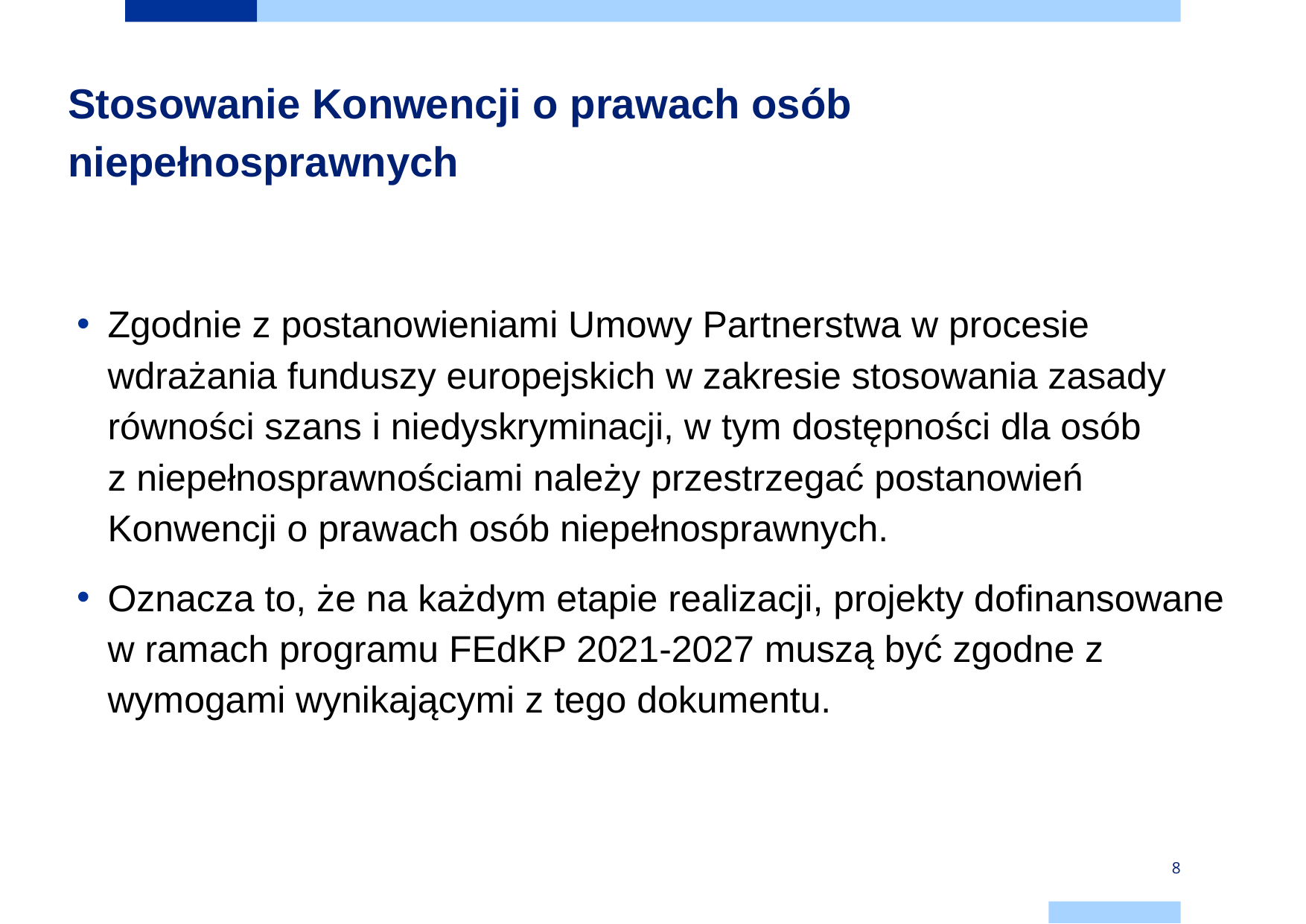

# Stosowanie Konwencji o prawach osób niepełnosprawnych
Zgodnie z postanowieniami Umowy Partnerstwa w procesie wdrażania funduszy europejskich w zakresie stosowania zasady równości szans i niedyskryminacji, w tym dostępności dla osób z niepełnosprawnościami należy przestrzegać postanowień Konwencji o prawach osób niepełnosprawnych.
Oznacza to, że na każdym etapie realizacji, projekty dofinansowane w ramach programu FEdKP 2021-2027 muszą być zgodne z wymogami wynikającymi z tego dokumentu.
8